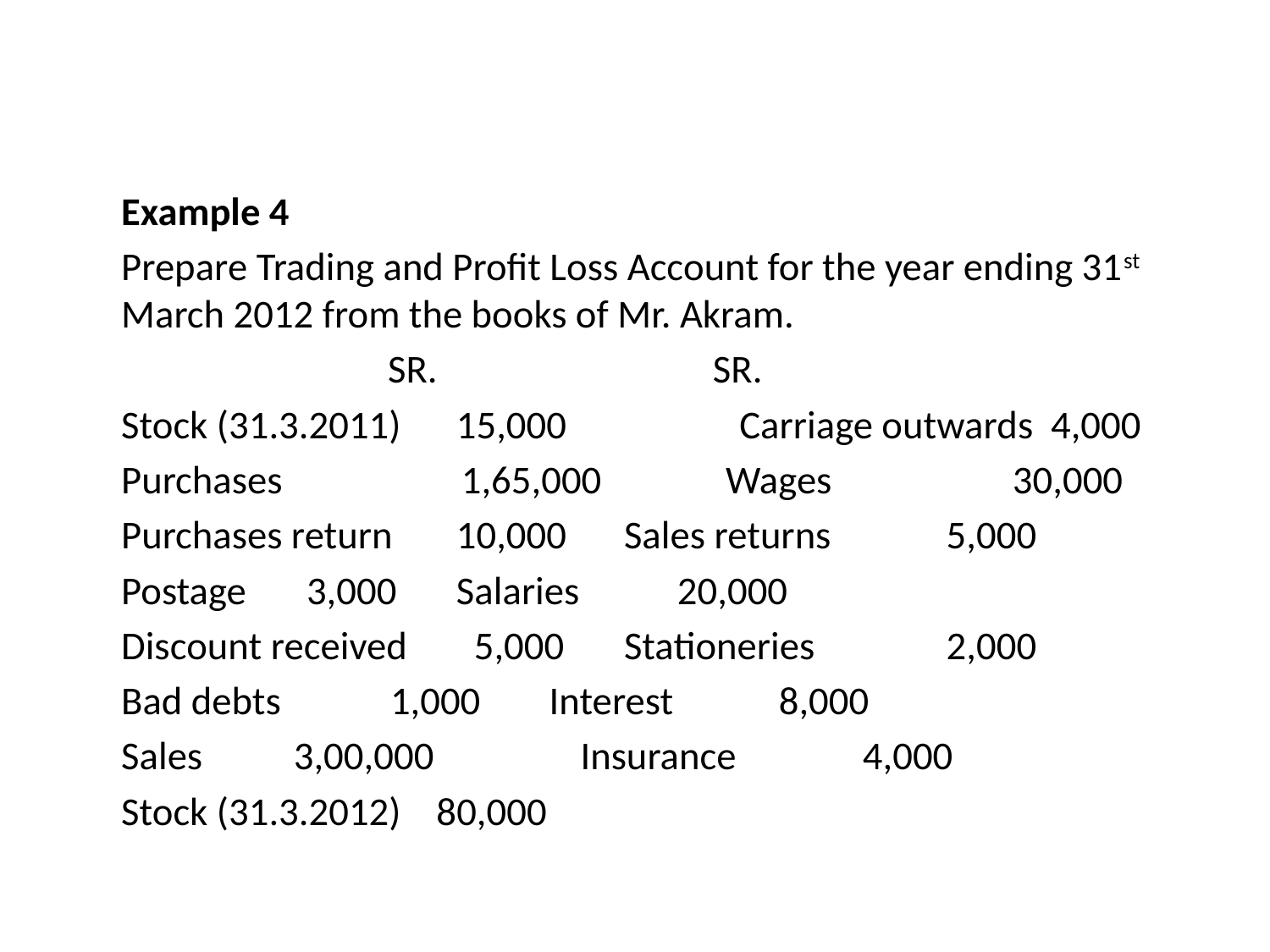

Example 4
	Prepare Trading and Profit Loss Account for the year ending 31st March 2012 from the books of Mr. Akram.
		                              SR. 			           	          SR.
	Stock (31.3.2011) 	15,000	             Carriage outwards  4,000
	Purchases 	          1,65,000              Wages     	      30,000
	Purchases return 	10,000		Sales returns 	        5,000
	Postage 		  3,000 		Salaries 	      20,000
	Discount received	  5,000 		Stationeries	        2,000
	Bad debts 		  1,000		 Interest 	        8,000
	Sales	          3,00,000 	              Insurance	        4,000
	Stock (31.3.2012)    80,000